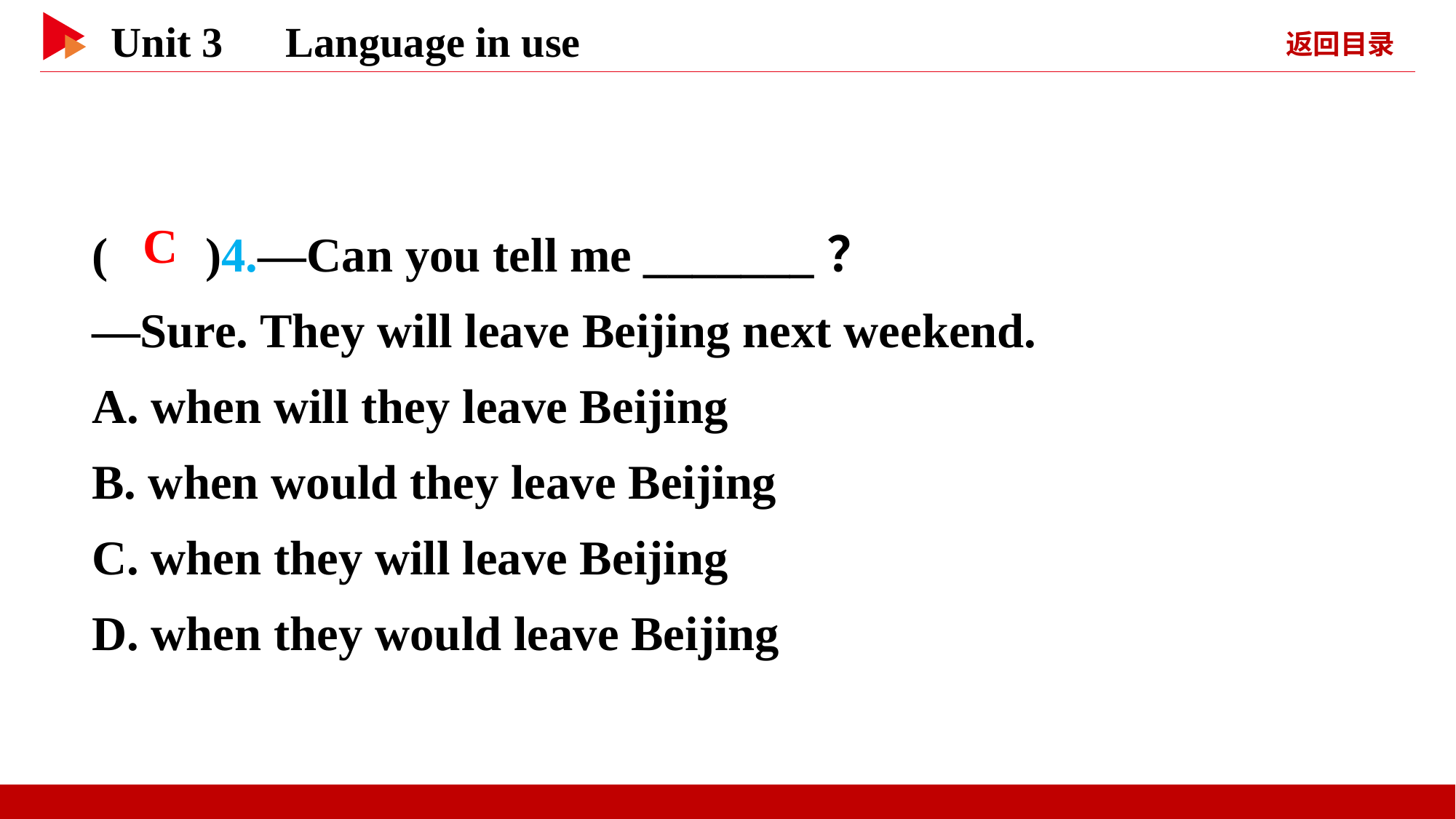

(        )4.—Can you tell me _______？
—Sure. They will leave Beijing next weekend.
A. when will they leave Beijing
B. when would they leave Beijing
C. when they will leave Beijing
D. when they would leave Beijing
   C